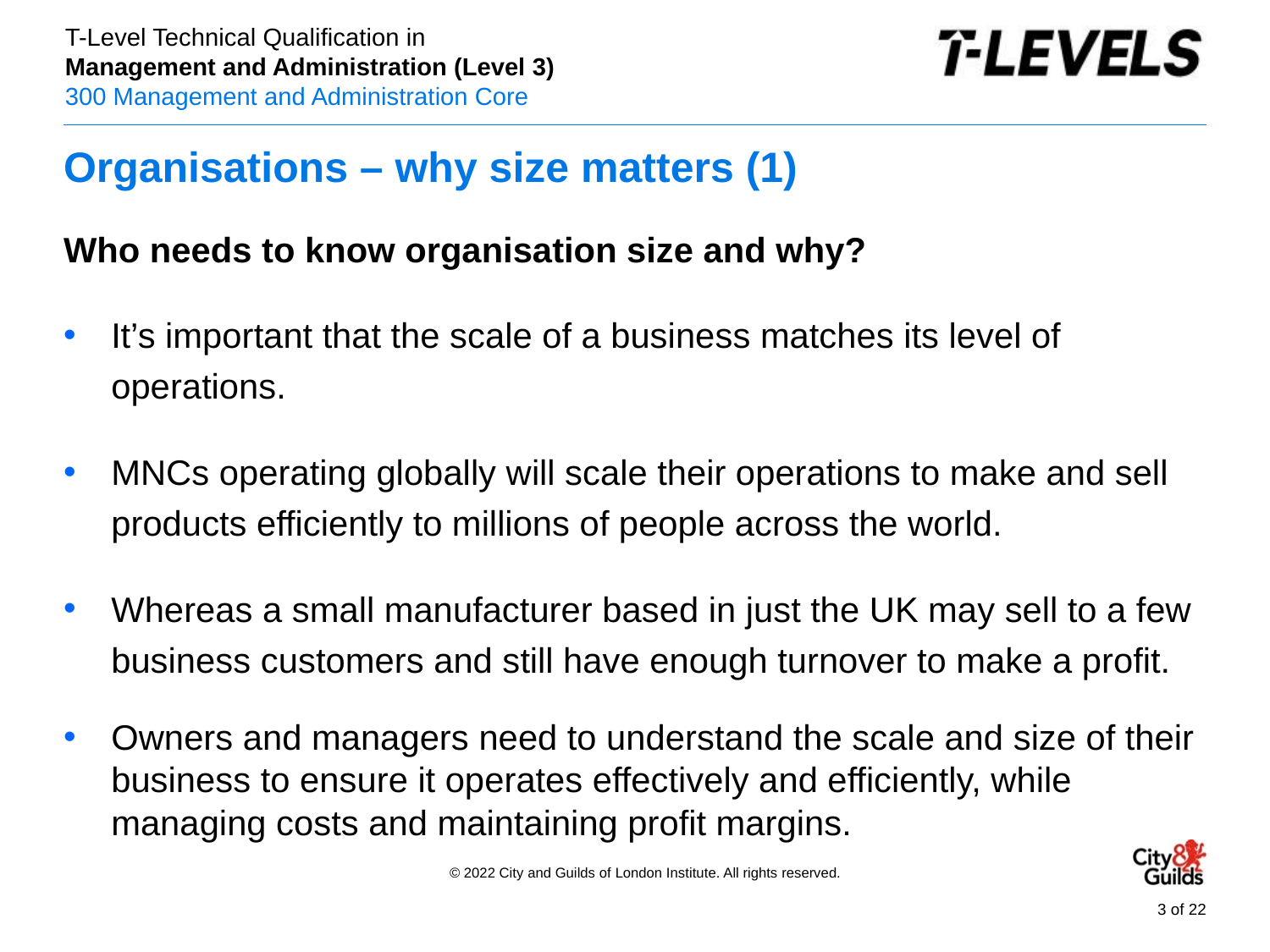

# Organisations – why size matters (1)
Who needs to know organisation size and why?
It’s important that the scale of a business matches its level of operations.
MNCs operating globally will scale their operations to make and sell products efficiently to millions of people across the world.
Whereas a small manufacturer based in just the UK may sell to a few business customers and still have enough turnover to make a profit.
Owners and managers need to understand the scale and size of their business to ensure it operates effectively and efficiently, while managing costs and maintaining profit margins.